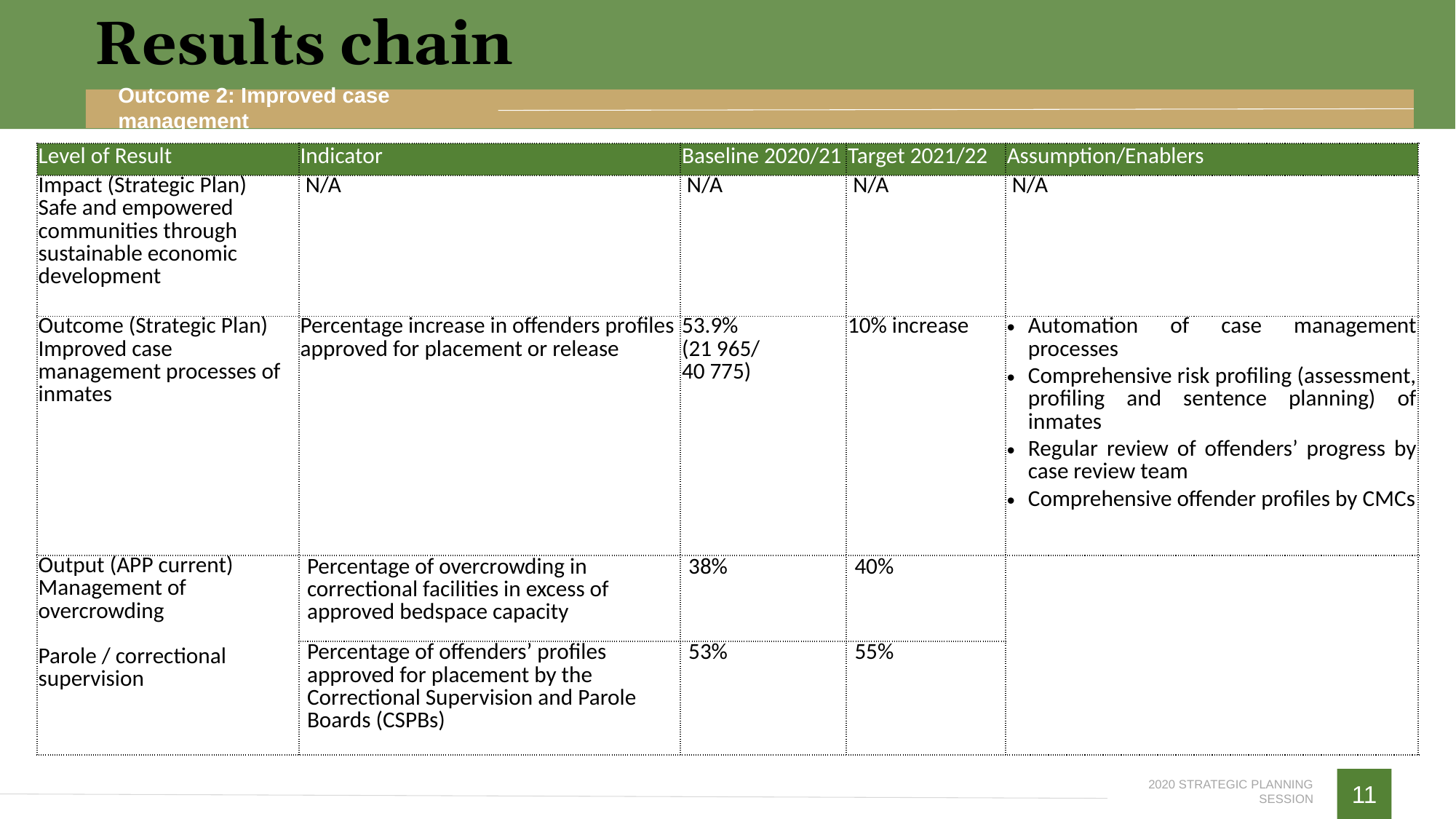

Results chain
Outcome 2: Improved case management
| Level of Result | Indicator | Baseline 2020/21 | Target 2021/22 | Assumption/Enablers |
| --- | --- | --- | --- | --- |
| Impact (Strategic Plan) Safe and empowered communities through sustainable economic development | N/A | N/A | N/A | N/A |
| Outcome (Strategic Plan) Improved case management processes of inmates | Percentage increase in offenders profiles approved for placement or release | 53.9% (21 965/ 40 775) | 10% increase | Automation of case management processes Comprehensive risk profiling (assessment, profiling and sentence planning) of inmates Regular review of offenders’ progress by case review team Comprehensive offender profiles by CMCs |
| Output (APP current) Management of overcrowding Parole / correctional supervision | Percentage of overcrowding in correctional facilities in excess of approved bedspace capacity | 38% | 40% |  |
|  | Percentage of offenders’ profiles approved for placement by the Correctional Supervision and Parole Boards (CSPBs) | 53% | 55% |  |